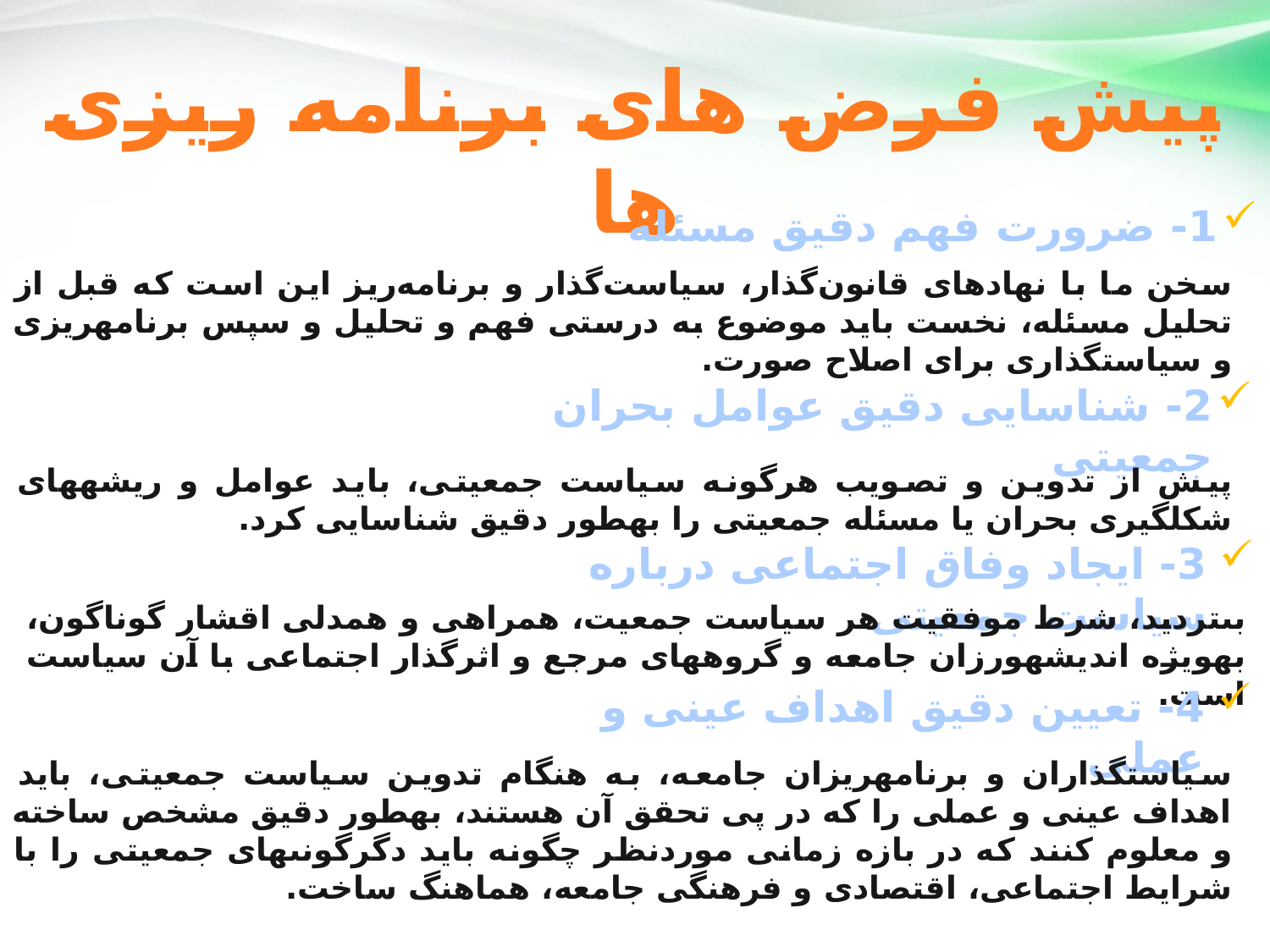

پیش فرض های برنامه ریزی ها
1- ضرورت فهم دقیق مسئله
سخن ما با نهاد‌‌های قانون‌گذار، سياست‌گذار و برنامه‌ریز اين است که قبل از تحليل مسئله،‌ نخست بايد موضوع به ‌درستی فهم و تحليل و سپس برنامه­ریزی و سیاست­گذاری برای اصلاح صورت.
2- شناسايى دقیق عوامل بحران جمعيتى
پيش از تدوين و تصويب هرگونه سياست جمعيتى، بايد عوامل و ريشه‏هاى شكل‏گيرى بحران يا مسئله جمعيتى را به‏طور دقيق شناسايى كرد.
3- ايجاد وفاق اجتماعى درباره سياست جمعيتى
بى‏ترديد، شرط موفقیت هر سیاست جمعیت، همراهى و همدلى اقشار گوناگون، به‏ويژه انديشه‏ورزان جامعه و گروه‏هاى مرجع و اثرگذار اجتماعى با آن سياست است.
4- تعيين دقيق اهداف عينى و عملى
سياست‏گذاران و برنامه‏ريزان جامعه، به هنگام تدوين سياست جمعيتى، بايد اهداف عينى و عملى را كه در پى تحقق آن هستند، به‏طور دقيق مشخص ساخته و معلوم کنند كه در بازه زمانی موردنظر چگونه بايد دگرگونى‏هاى جمعيتى را با شرایط اجتماعى، اقتصادی و فرهنگی جامعه، هماهنگ ساخت.